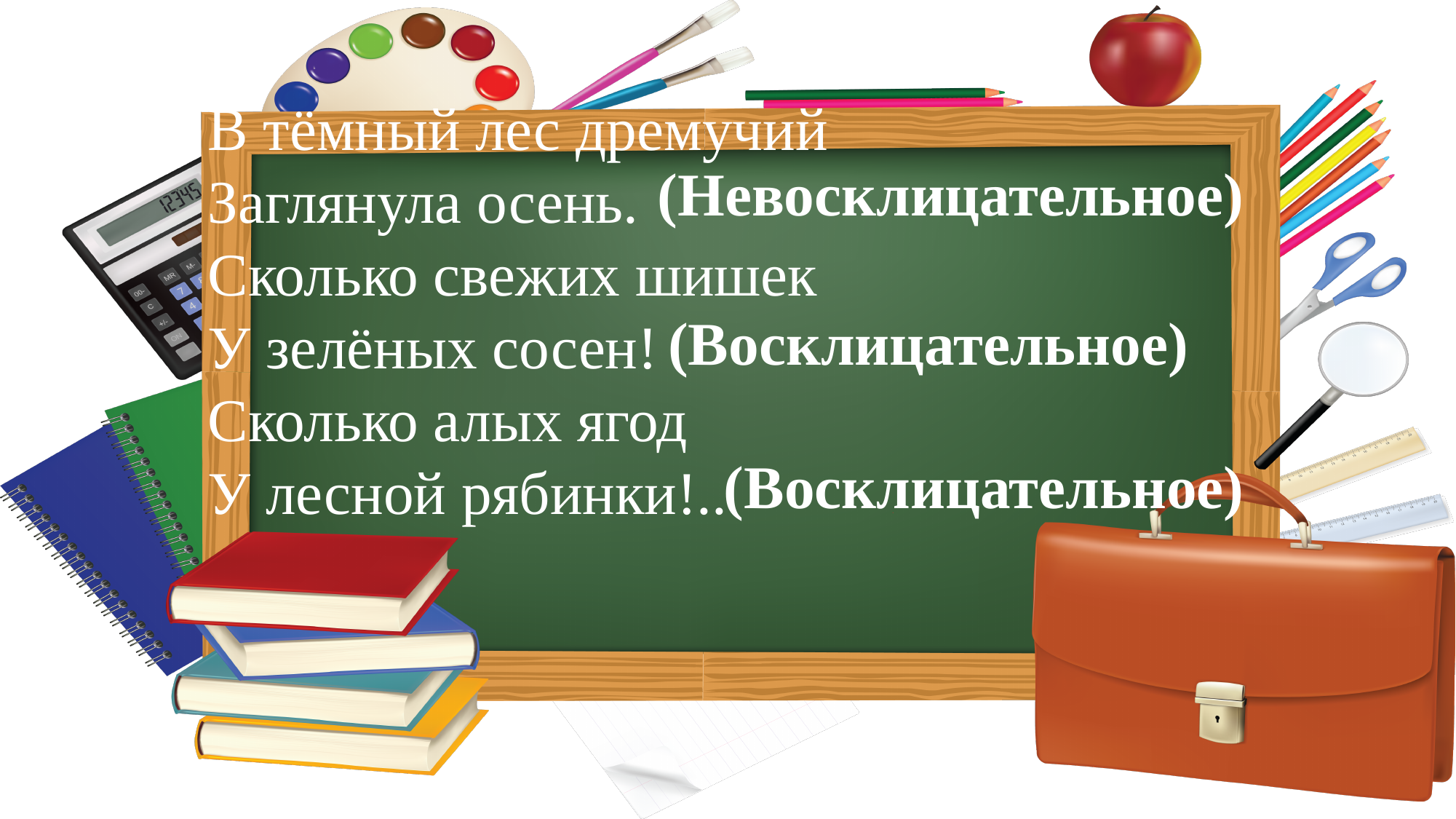

В тёмный лес дремучий
Заглянула осень.
Сколько свежих шишек
У зелёных сосен!
Сколько алых ягод
У лесной рябинки!..
(Невосклицательное)
(Восклицательное)
(Восклицательное)